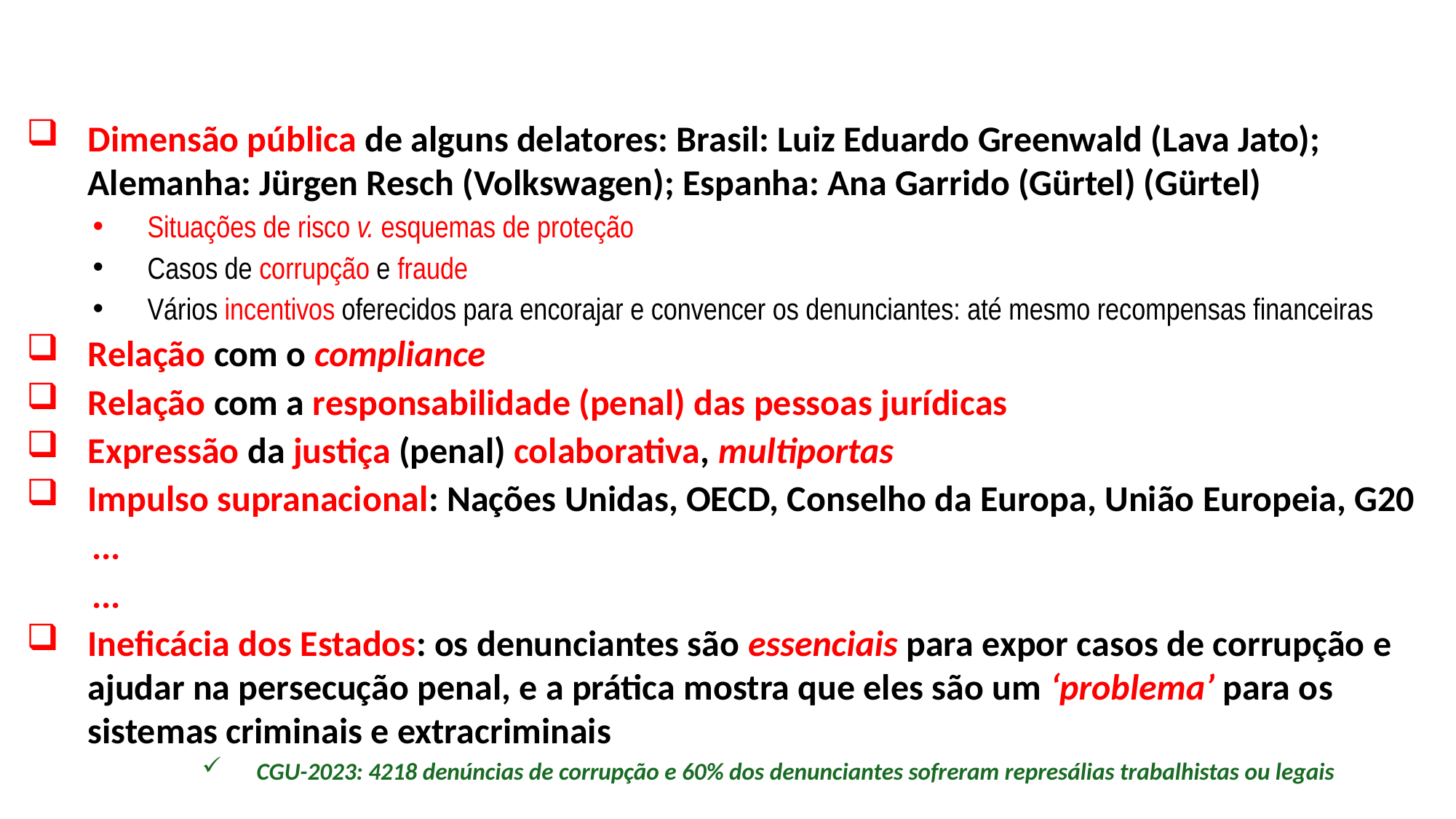

Dimensão pública de alguns delatores: Brasil: Luiz Eduardo Greenwald (Lava Jato); Alemanha: Jürgen Resch (Volkswagen); Espanha: Ana Garrido (Gürtel) (Gürtel)
Situações de risco v. esquemas de proteção
Casos de corrupção e fraude
Vários incentivos oferecidos para encorajar e convencer os denunciantes: até mesmo recompensas financeiras
Relação com o compliance
Relação com a responsabilidade (penal) das pessoas jurídicas
Expressão da justiça (penal) colaborativa, multiportas
Impulso supranacional: Nações Unidas, OECD, Conselho da Europa, União Europeia, G20
        ...
        ...
Ineficácia dos Estados: os denunciantes são essenciais para expor casos de corrupção e ajudar na persecução penal, e a prática mostra que eles são um ‘problema’ para os sistemas criminais e extracriminais
CGU-2023: 4218 denúncias de corrupção e 60% dos denunciantes sofreram represálias trabalhistas ou legais